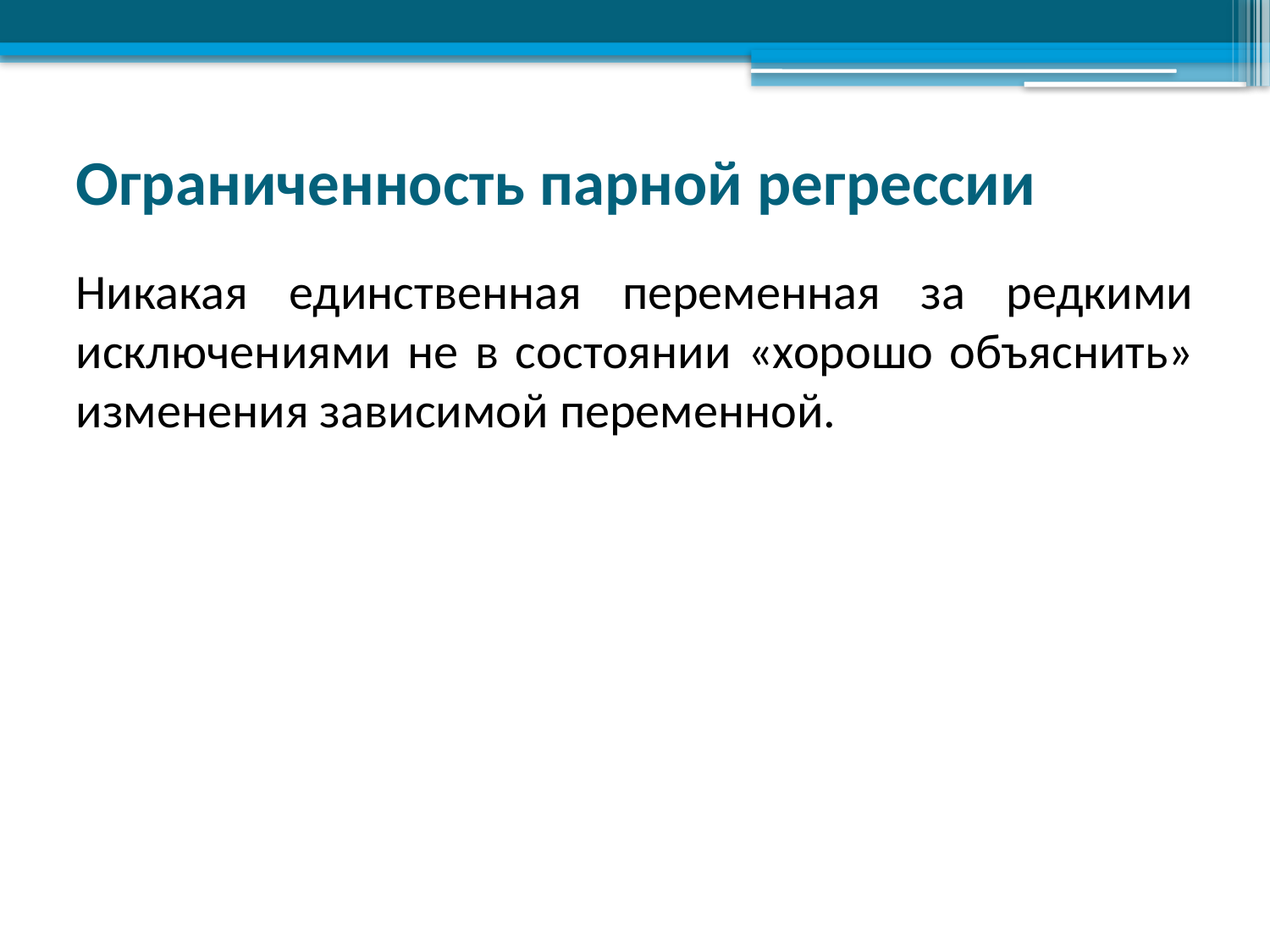

# Ограниченность парной регрессии
Никакая единственная переменная за редкими исключениями не в состоянии «хорошо объяснить» изменения зависимой переменной.